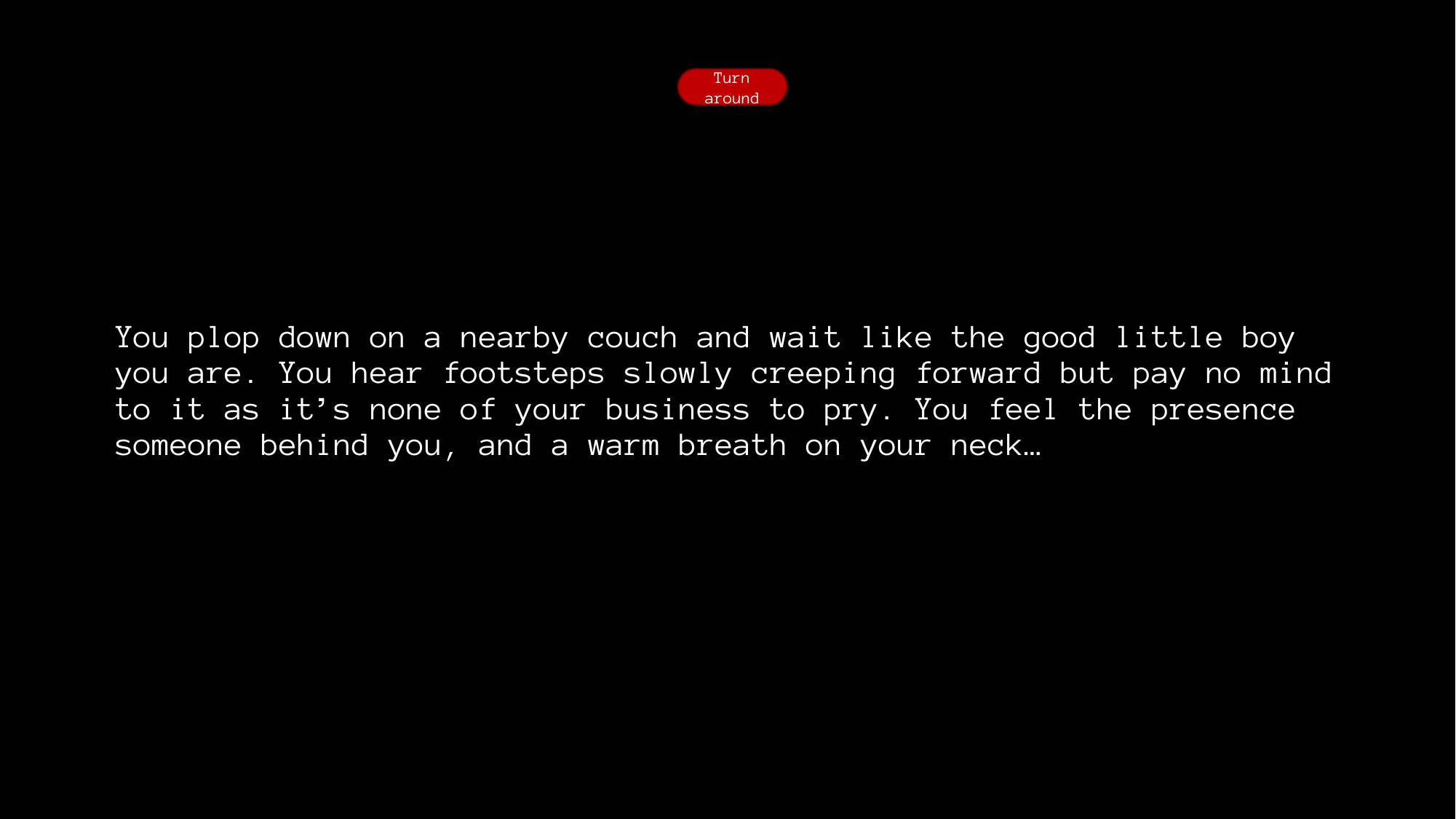

Turn around
# You plop down on a nearby couch and wait like the good little boy you are. You hear footsteps slowly creeping forward but pay no mind to it as it’s none of your business to pry. You feel the presence someone behind you, and a warm breath on your neck…